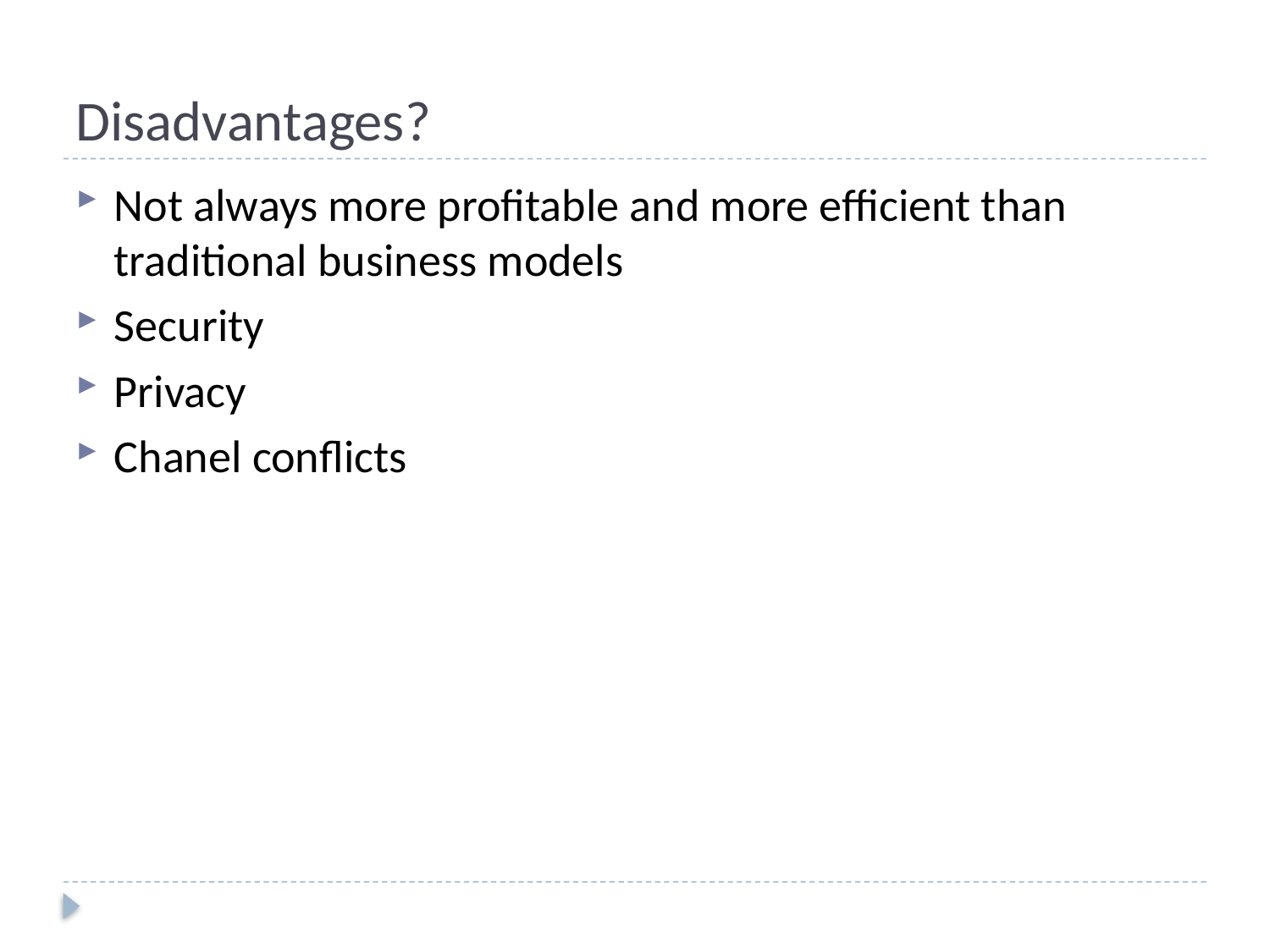

# Disadvantages?
Not always more profitable and more efficient than traditional business models
Security
Privacy
Chanel conflicts